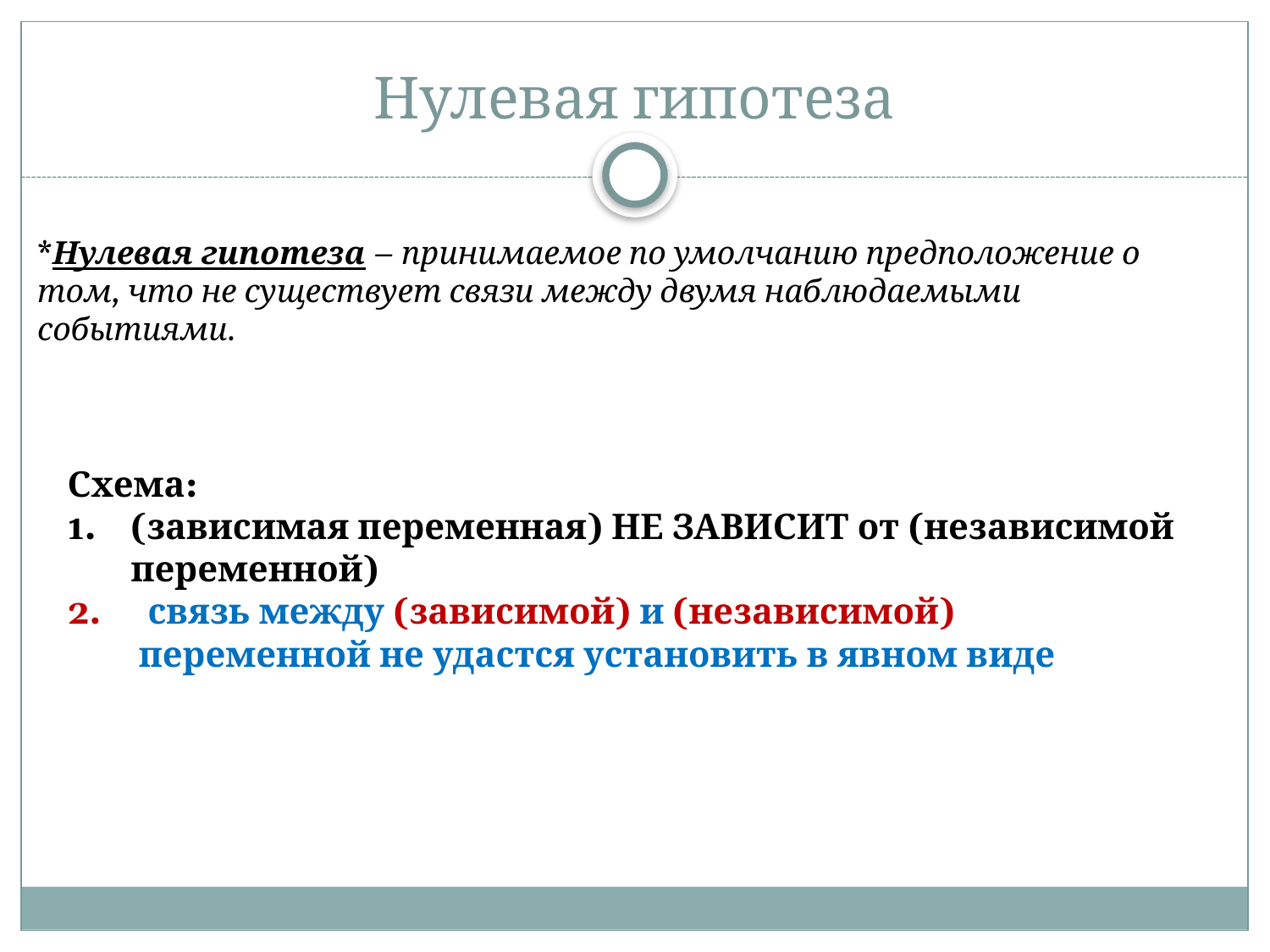

# Нулевая гипотеза
*Нулевая гипотеза – принимаемое по умолчанию предположение о том, что не существует связи между двумя наблюдаемыми событиями.

Схема:
(зависимая переменная) НЕ ЗАВИСИТ от (независимой переменной)
 связь между (зависимой) и (независимой) переменной не удастся установить в явном виде